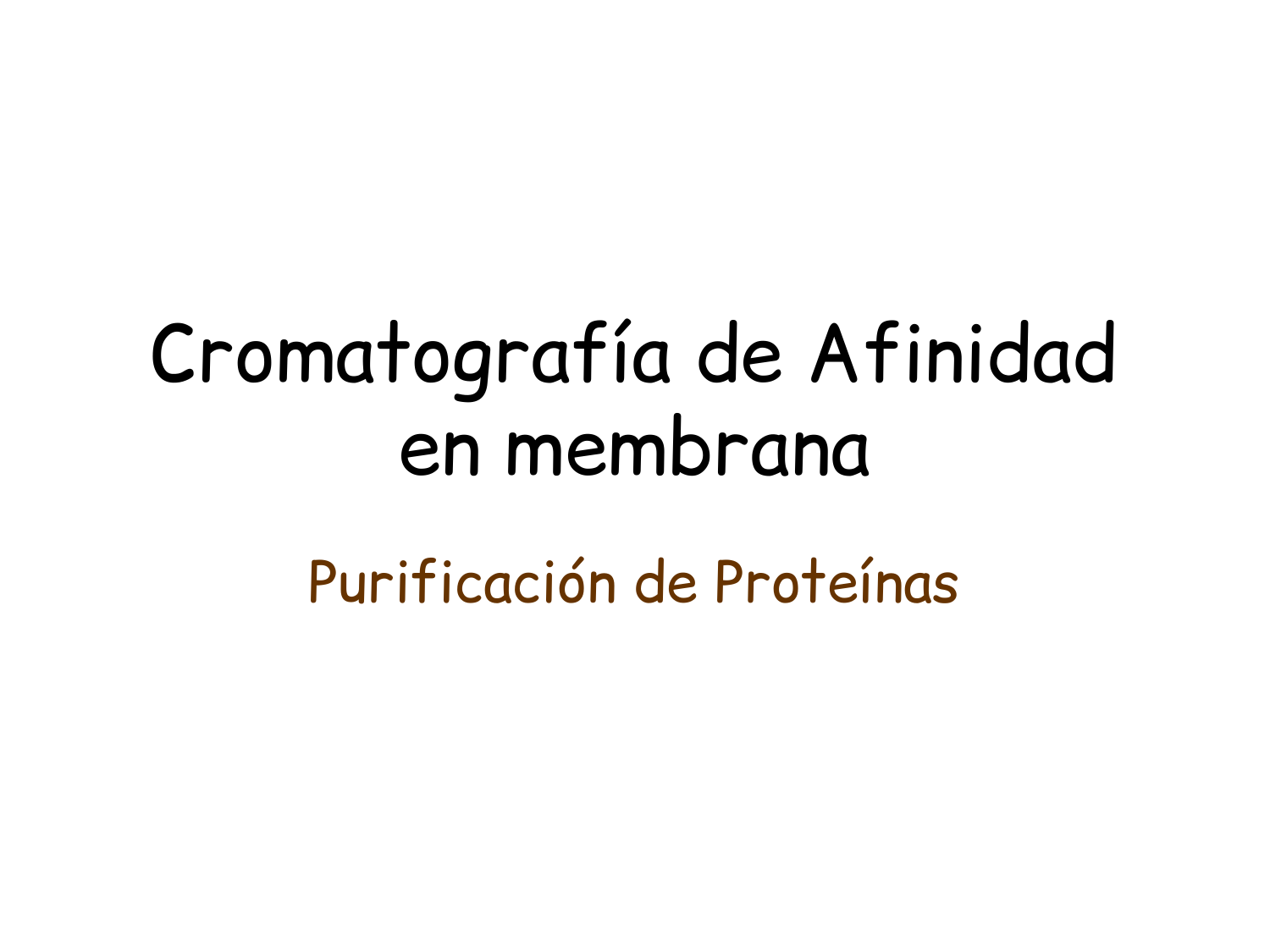

# Cromatografía de Afinidad en membrana
Purificación de Proteínas